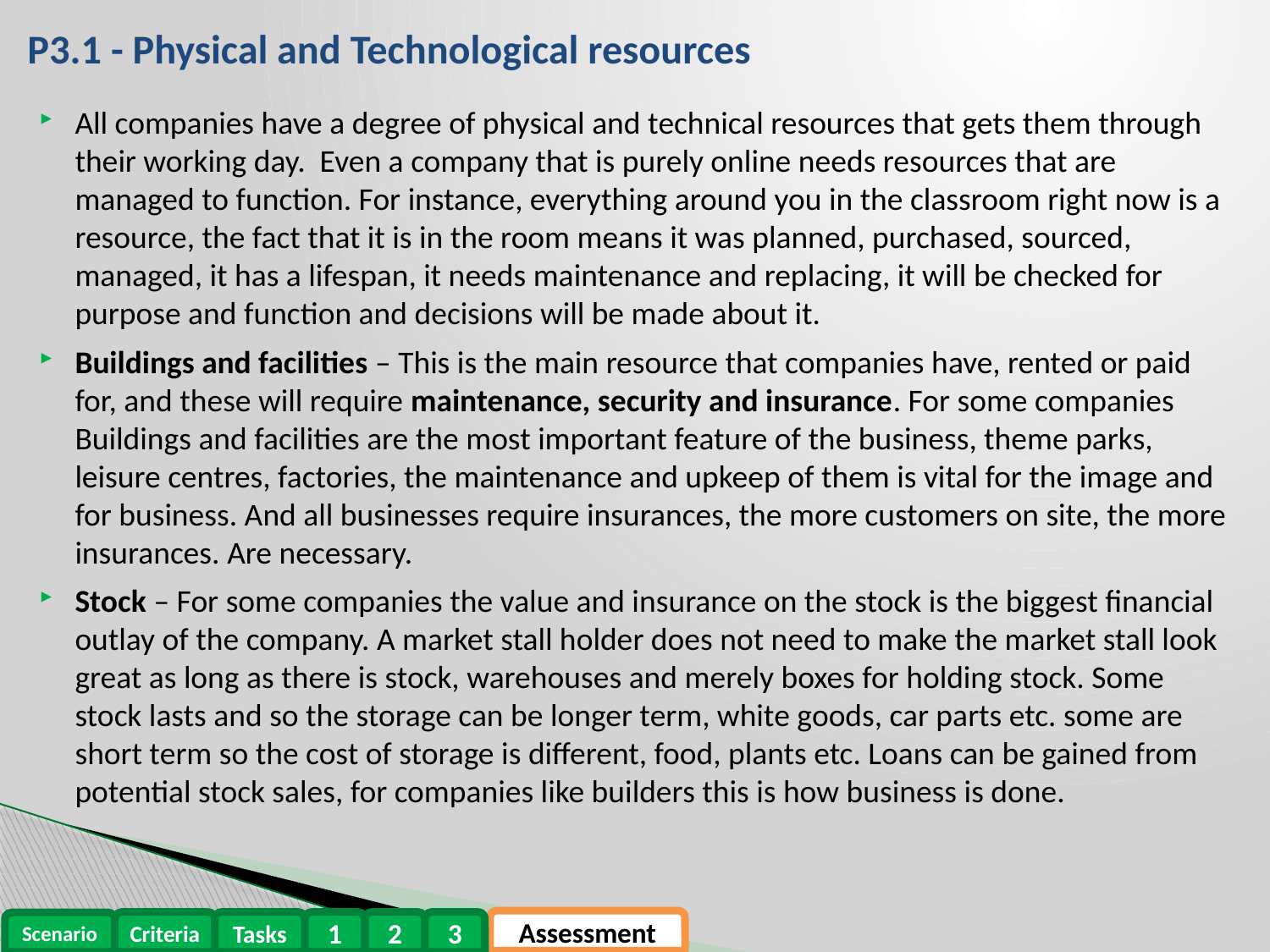

# P3.1 - Physical and Technological resources
All companies have a degree of physical and technical resources that gets them through their working day.  Even a company that is purely online needs resources that are managed to function. For instance, everything around you in the classroom right now is a resource, the fact that it is in the room means it was planned, purchased, sourced, managed, it has a lifespan, it needs maintenance and replacing, it will be checked for purpose and function and decisions will be made about it.
Buildings and facilities – This is the main resource that companies have, rented or paid for, and these will require maintenance, security and insurance. For some companies Buildings and facilities are the most important feature of the business, theme parks, leisure centres, factories, the maintenance and upkeep of them is vital for the image and for business. And all businesses require insurances, the more customers on site, the more insurances. Are necessary.
Stock – For some companies the value and insurance on the stock is the biggest financial outlay of the company. A market stall holder does not need to make the market stall look great as long as there is stock, warehouses and merely boxes for holding stock. Some stock lasts and so the storage can be longer term, white goods, car parts etc. some are short term so the cost of storage is different, food, plants etc. Loans can be gained from potential stock sales, for companies like builders this is how business is done.